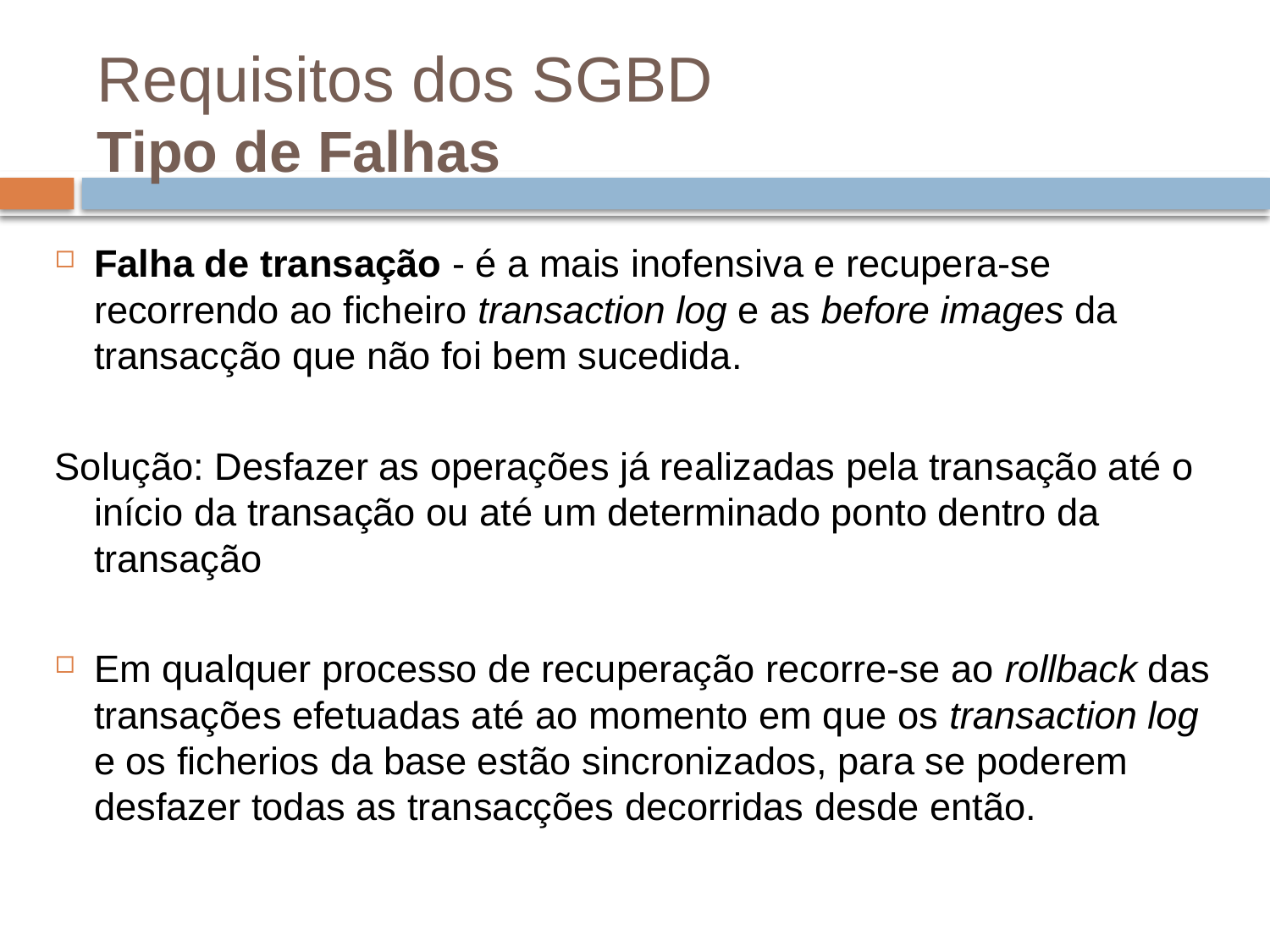

# Requisitos dos SGBD Tipo de Falhas
Falha de transação - é a mais inofensiva e recupera-se recorrendo ao ficheiro transaction log e as before images da transacção que não foi bem sucedida.

Solução: Desfazer as operações já realizadas pela transação até o início da transação ou até um determinado ponto dentro da transação

Em qualquer processo de recuperação recorre-se ao rollback das transações efetuadas até ao momento em que os transaction log e os ficherios da base estão sincronizados, para se poderem desfazer todas as transacções decorridas desde então.